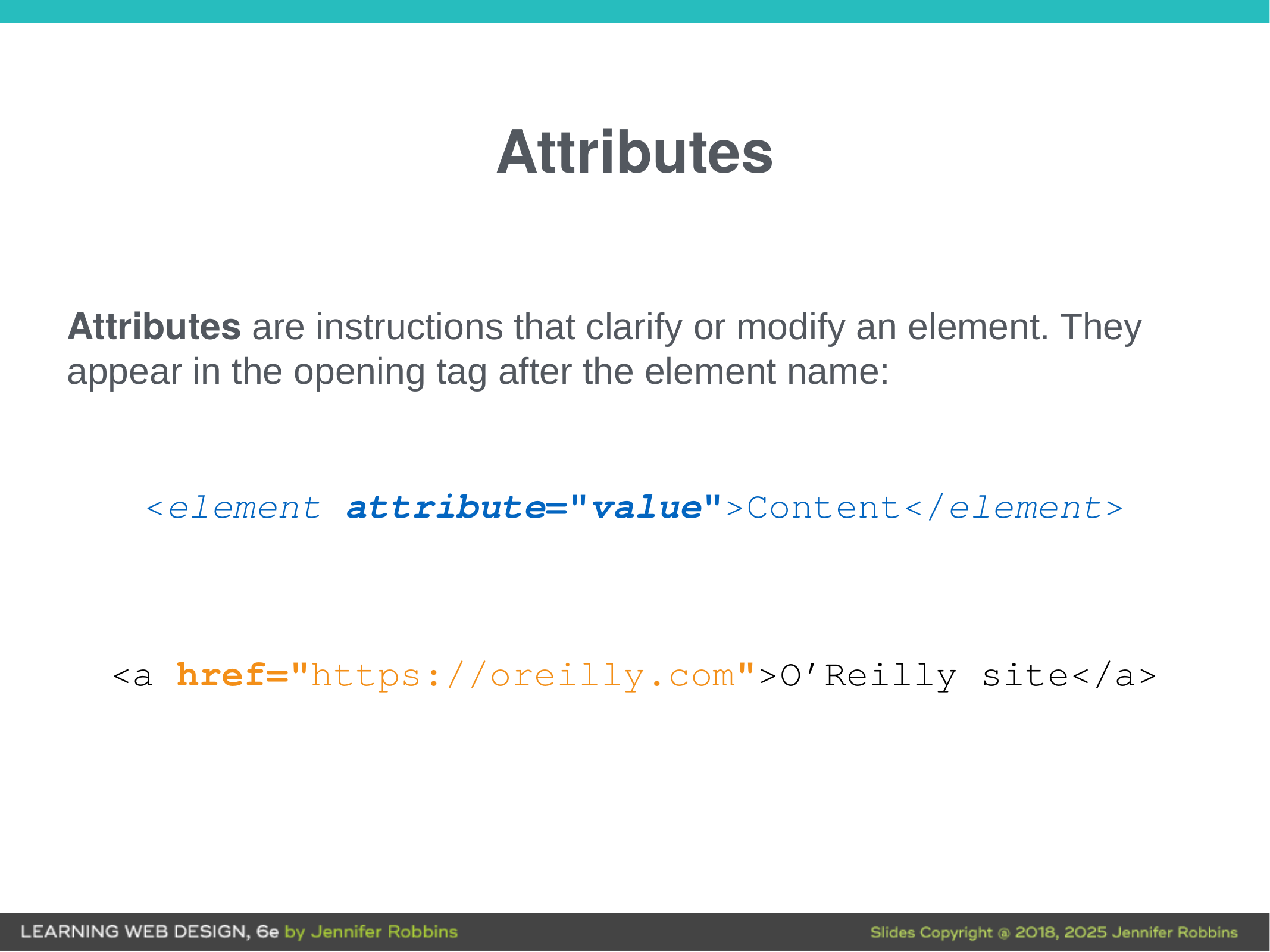

# Attributes
Attributes are instructions that clarify or modify an element. They appear in the opening tag after the element name:

<element attribute="value">Content</element>
<a href="https://oreilly.com">O’Reilly site</a>